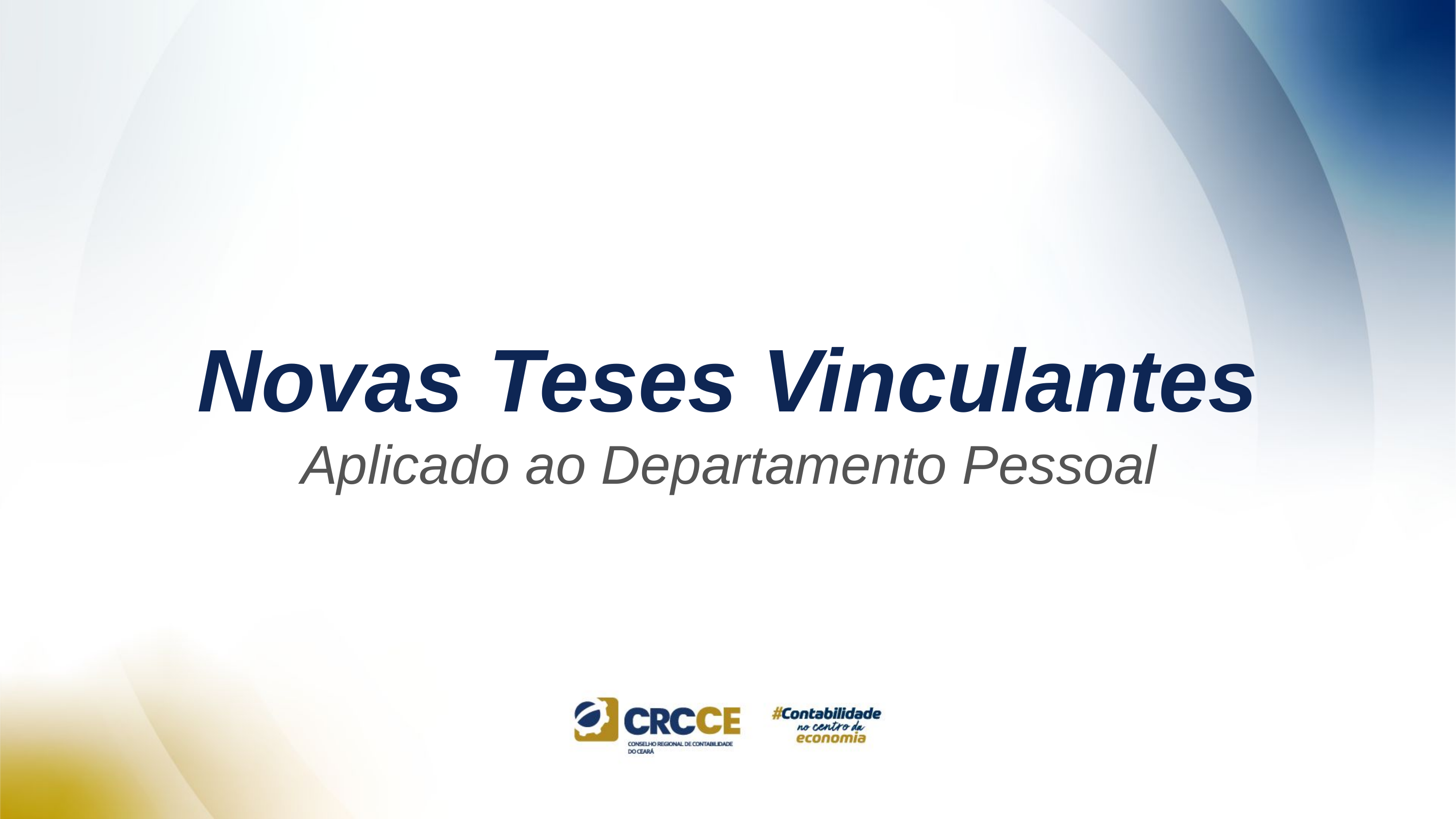

# Novas Teses Vinculantes
Aplicado ao Departamento Pessoal